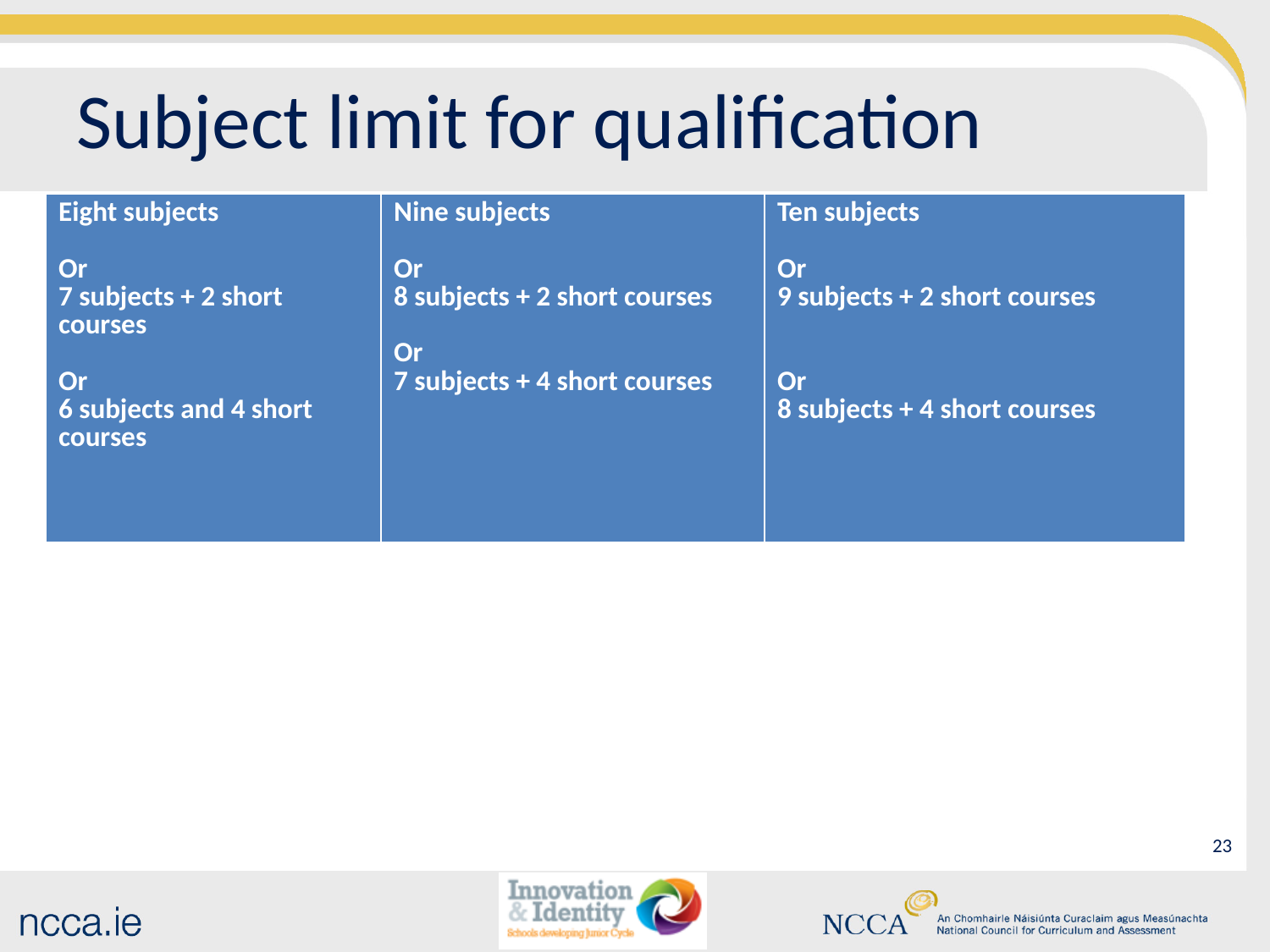

# Subject limit for qualification
| Eight subjects Or 7 subjects + 2 short courses Or 6 subjects and 4 short courses | Nine subjects Or 8 subjects + 2 short courses Or 7 subjects + 4 short courses | Ten subjects Or 9 subjects + 2 short courses Or 8 subjects + 4 short courses |
| --- | --- | --- |
23